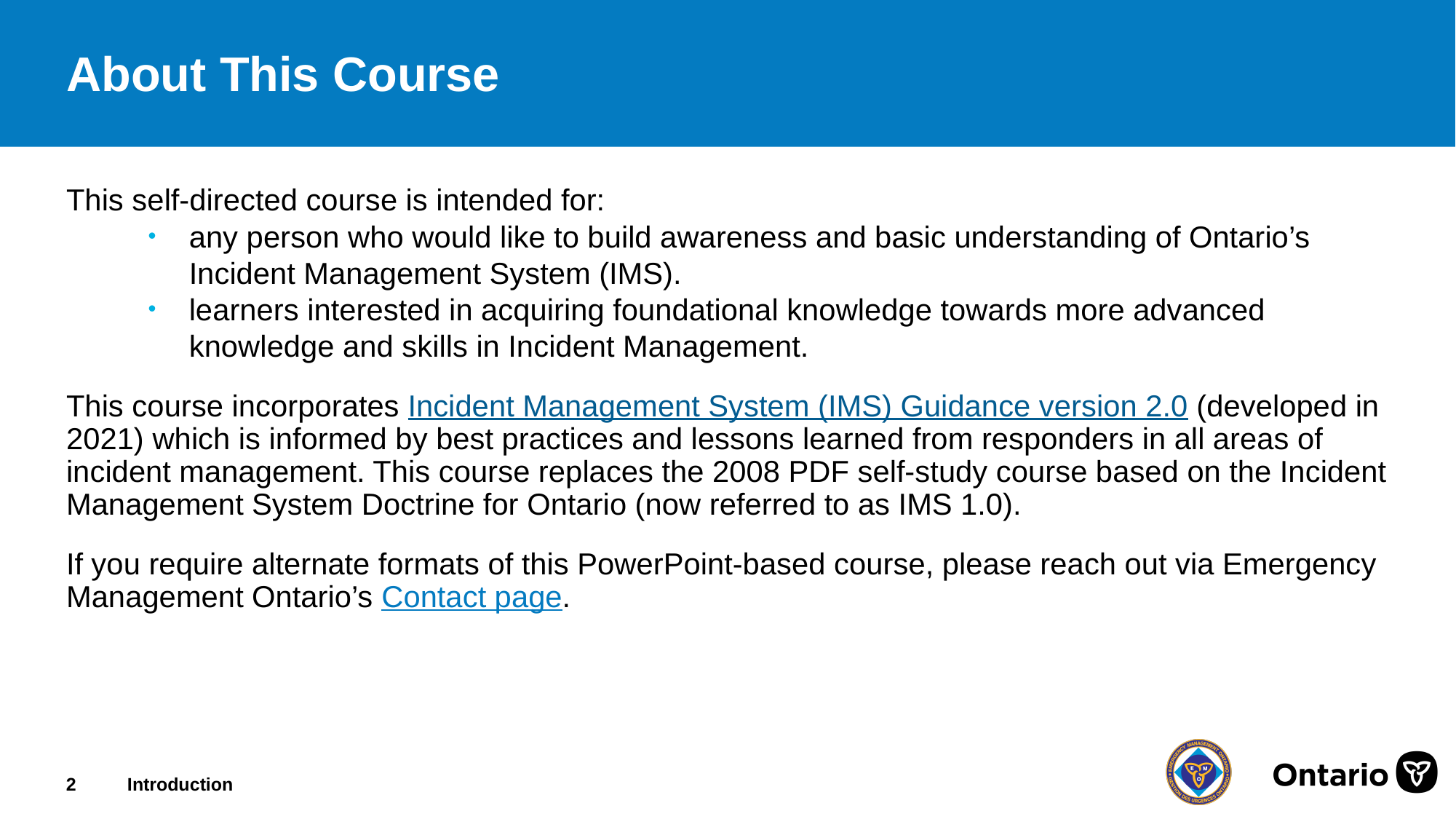

# About This Course
This self-directed course is intended for:
any person who would like to build awareness and basic understanding of Ontario’s Incident Management System (IMS).
learners interested in acquiring foundational knowledge towards more advanced knowledge and skills in Incident Management.
This course incorporates Incident Management System (IMS) Guidance version 2.0 (developed in 2021) which is informed by best practices and lessons learned from responders in all areas of incident management. This course replaces the 2008 PDF self-study course based on the Incident Management System Doctrine for Ontario (now referred to as IMS 1.0).
If you require alternate formats of this PowerPoint-based course, please reach out via Emergency Management Ontario’s Contact page.
2
Introduction